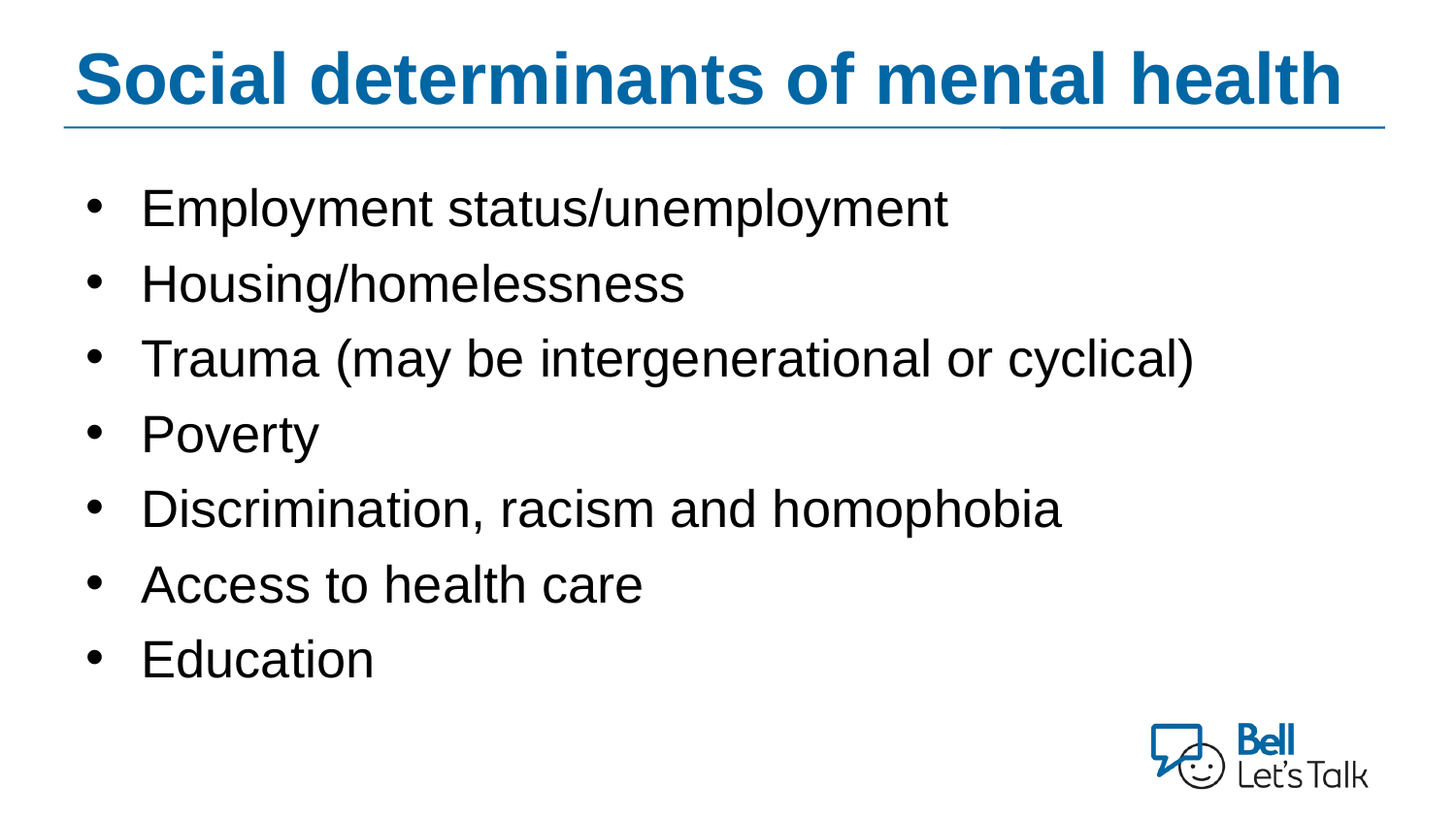

# Social determinants of mental health
Employment status/unemployment
Housing/homelessness
Trauma (may be intergenerational or cyclical)
Poverty
Discrimination, racism and homophobia
Access to health care
Education